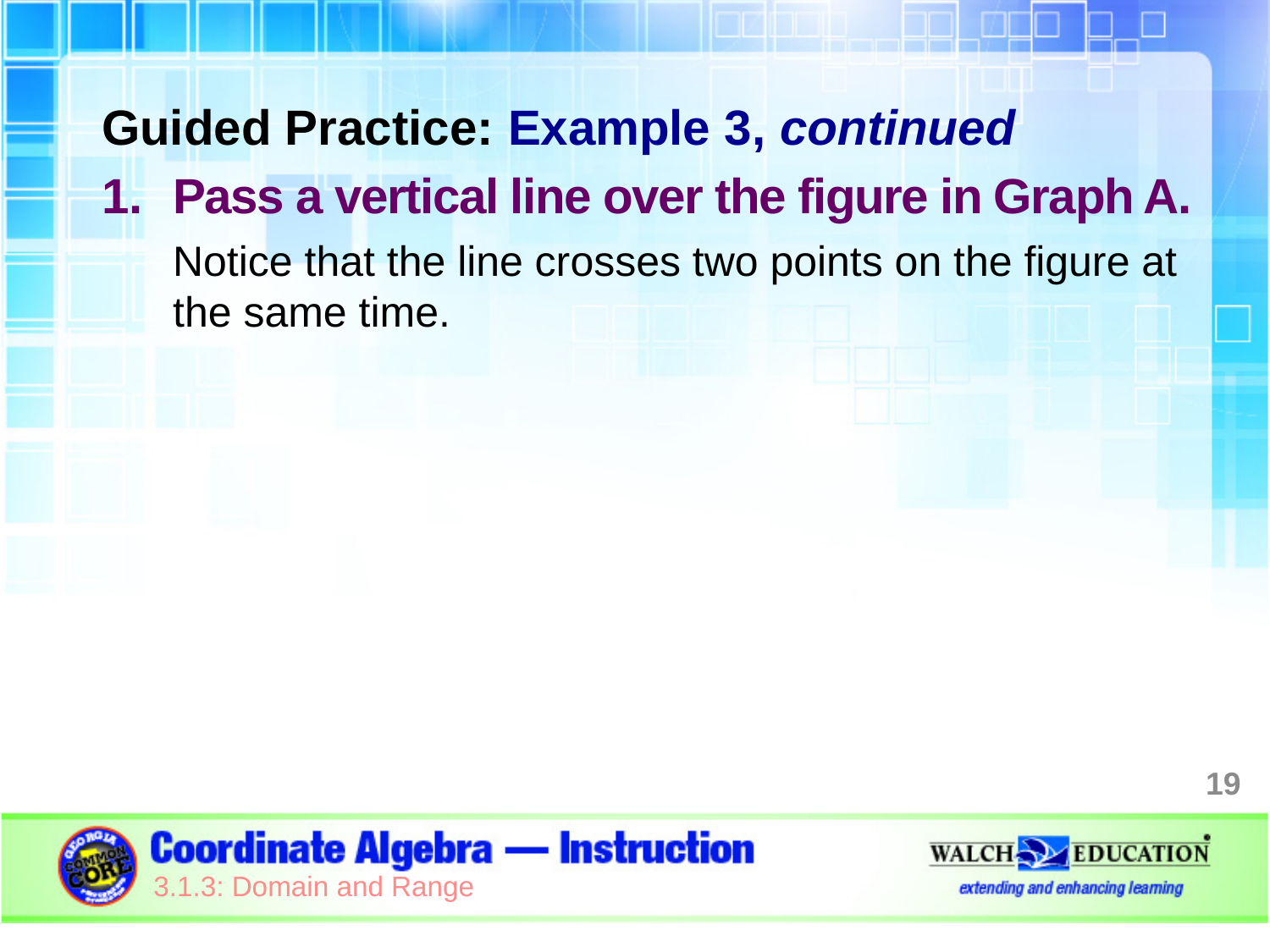

Guided Practice: Example 3, continued
Pass a vertical line over the figure in Graph A.
Notice that the line crosses two points on the figure at the same time.
19
3.1.3: Domain and Range